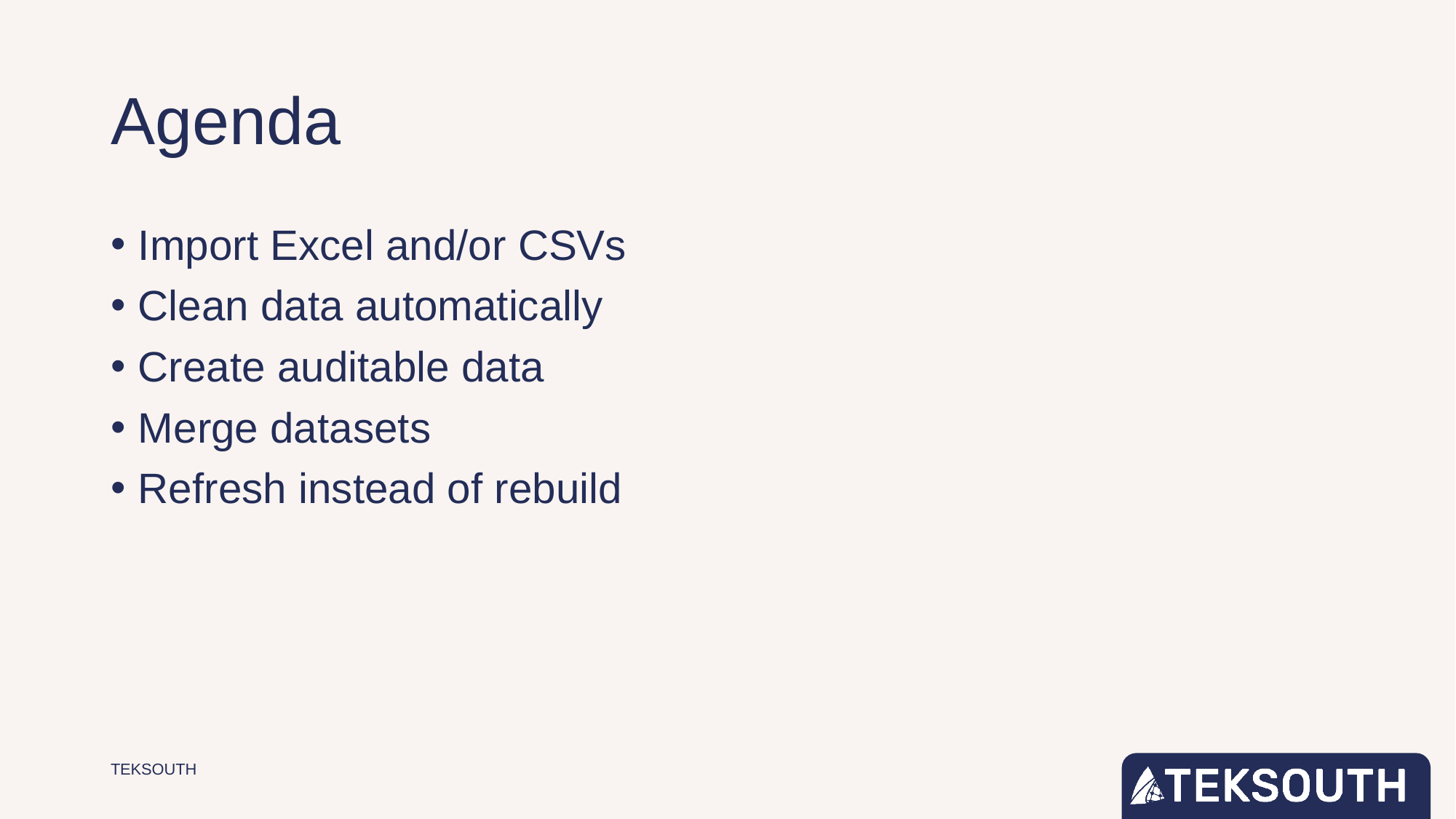

# Agenda
Import Excel and/or CSVs
Clean data automatically
Create auditable data
Merge datasets
Refresh instead of rebuild